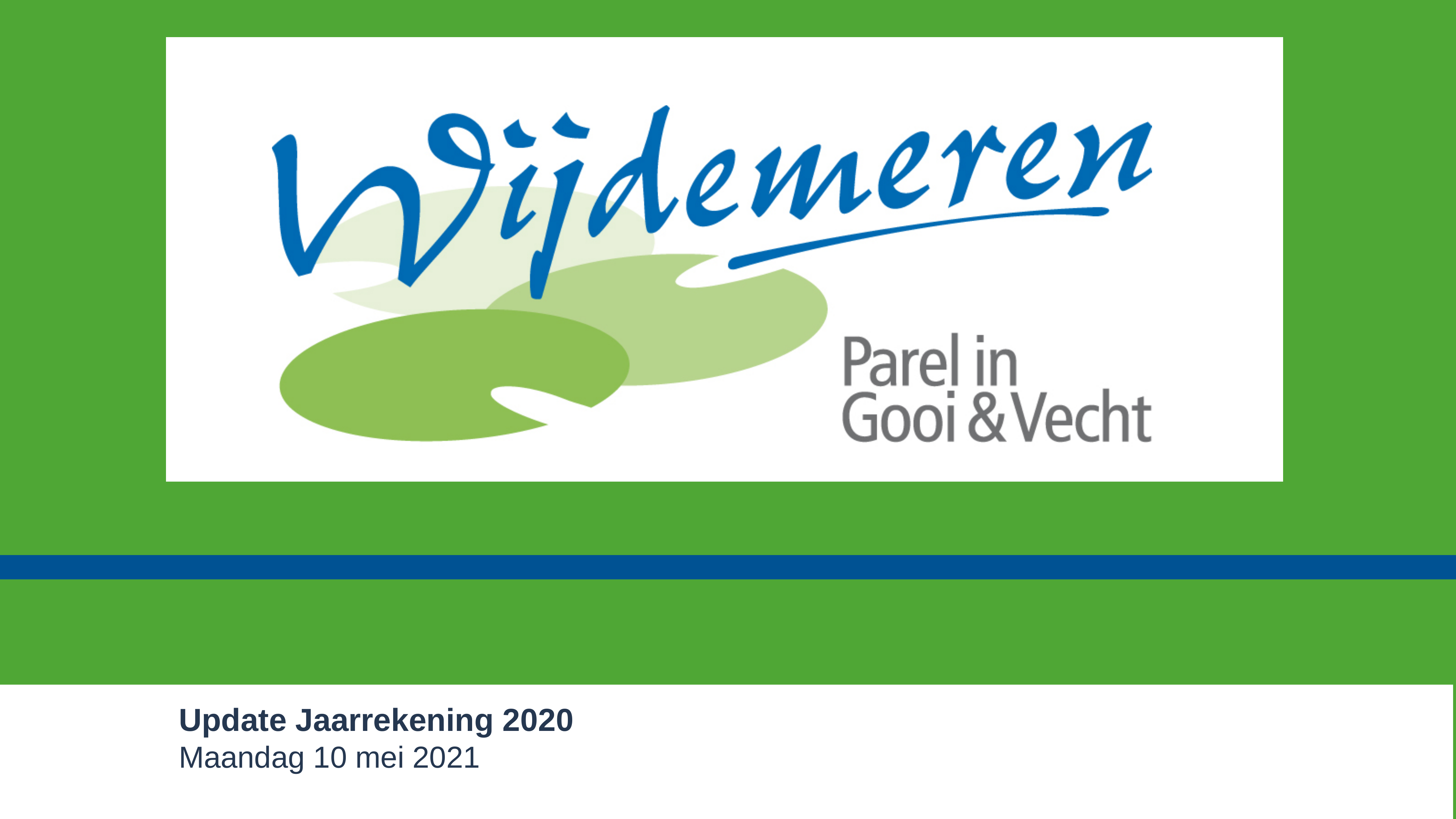

Update Jaarrekening 2020
Maandag 10 mei 2021